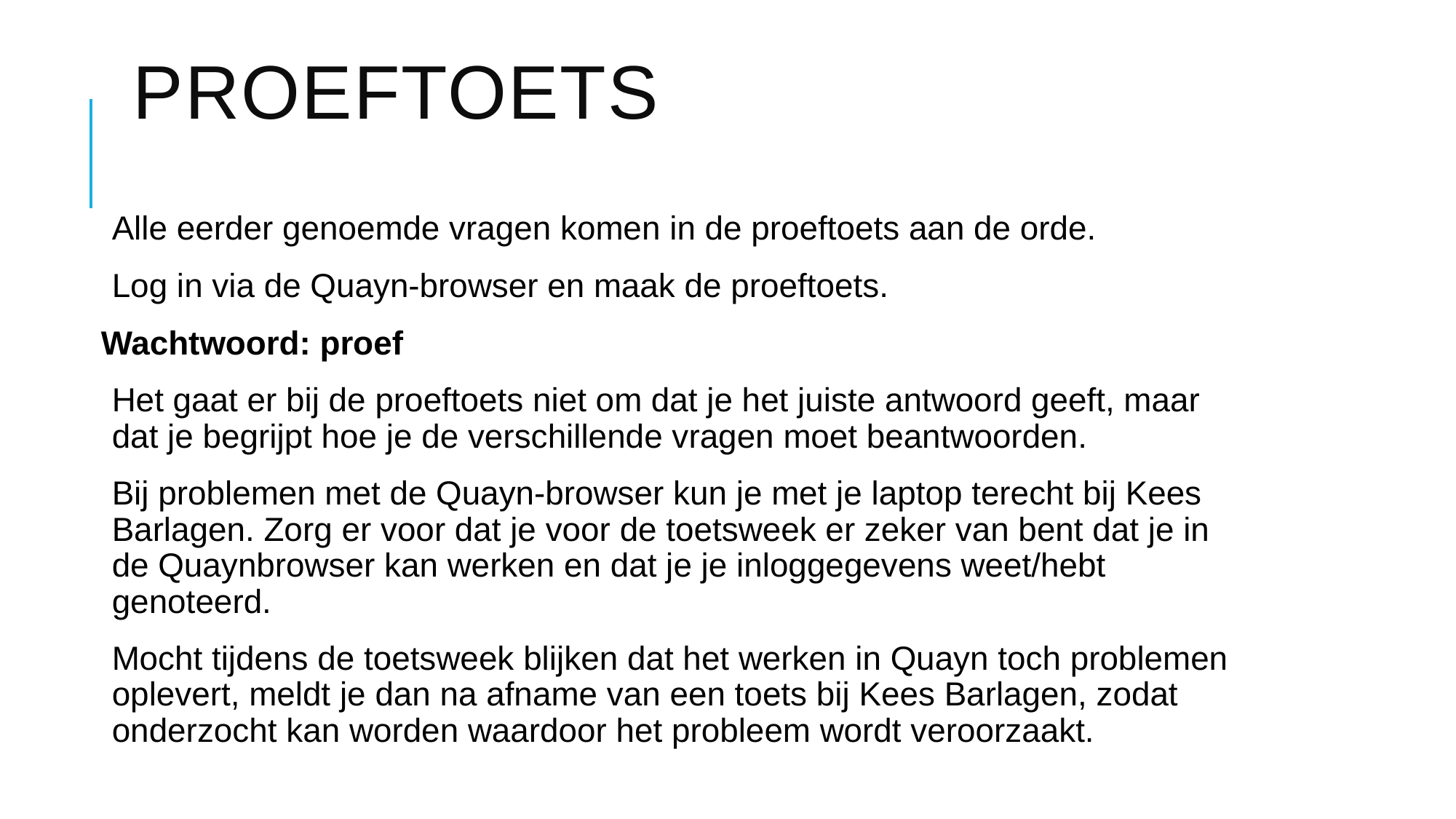

# Proeftoets
Alle eerder genoemde vragen komen in de proeftoets aan de orde.
Log in via de Quayn-browser en maak de proeftoets.
Wachtwoord: proef
Het gaat er bij de proeftoets niet om dat je het juiste antwoord geeft, maar dat je begrijpt hoe je de verschillende vragen moet beantwoorden.
Bij problemen met de Quayn-browser kun je met je laptop terecht bij Kees Barlagen. Zorg er voor dat je voor de toetsweek er zeker van bent dat je in de Quaynbrowser kan werken en dat je je inloggegevens weet/hebt genoteerd.
Mocht tijdens de toetsweek blijken dat het werken in Quayn toch problemen oplevert, meldt je dan na afname van een toets bij Kees Barlagen, zodat onderzocht kan worden waardoor het probleem wordt veroorzaakt.